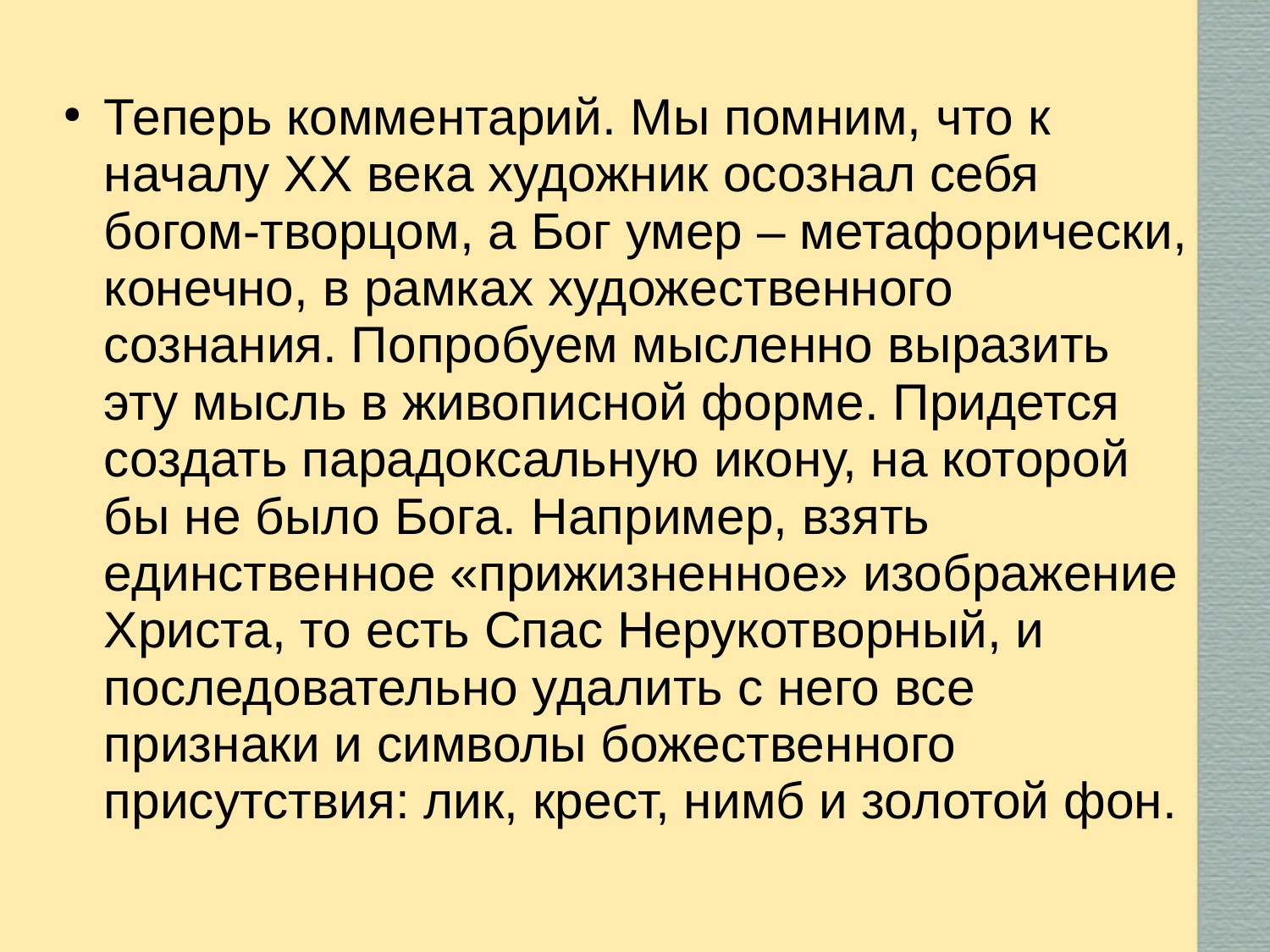

Теперь комментарий. Мы помним, что к началу ХХ века художник осознал себя богом-творцом, а Бог умер – метафорически, конечно, в рамках художественного сознания. Попробуем мысленно выразить эту мысль в живописной форме. Придется создать парадоксальную икону, на которой бы не было Бога. Например, взять единственное «прижизненное» изображение Христа, то есть Спас Нерукотворный, и последовательно удалить с него все признаки и символы божественного присутствия: лик, крест, нимб и золотой фон.